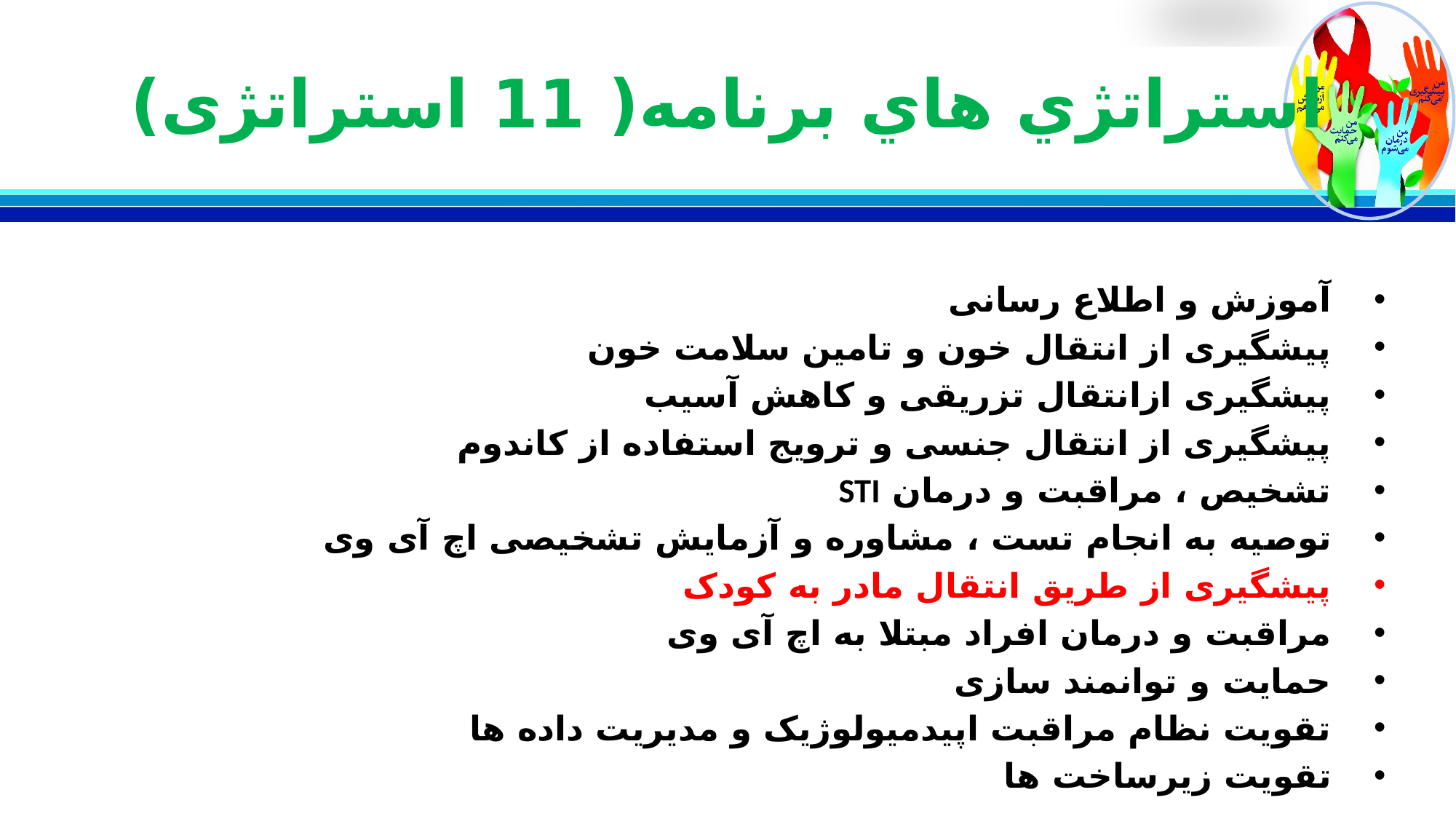

# استراتژي هاي برنامه( 11 استراتژی)
آموزش و اطلاع رسانی
پیشگیری از انتقال خون و تامین سلامت خون
پیشگیری ازانتقال تزریقی و کاهش آسیب
پیشگیری از انتقال جنسی و ترویج استفاده از کاندوم
تشخیص ، مراقبت و درمان STI
توصیه به انجام تست ، مشاوره و آزمایش تشخیصی اچ آی وی
پیشگیری از طریق انتقال مادر به کودک
مراقبت و درمان افراد مبتلا به اچ آی وی
حمایت و توانمند سازی
تقویت نظام مراقبت اپیدمیولوژیک و مدیریت داده ها
تقویت زیرساخت ها